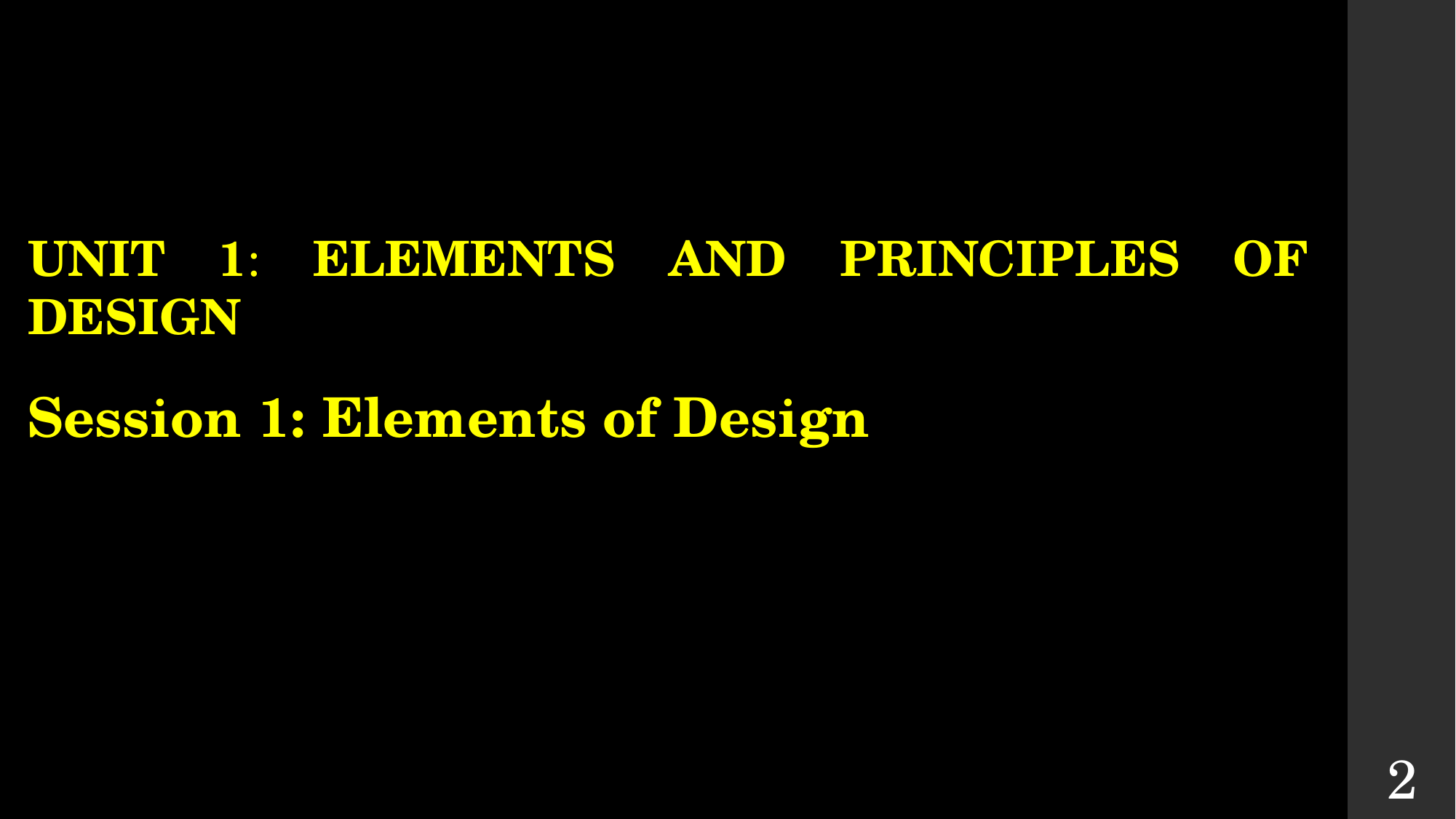

UNIT 1: ELEMENTS AND PRINCIPLES OF DESIGN

Session 1: Elements of Design
2